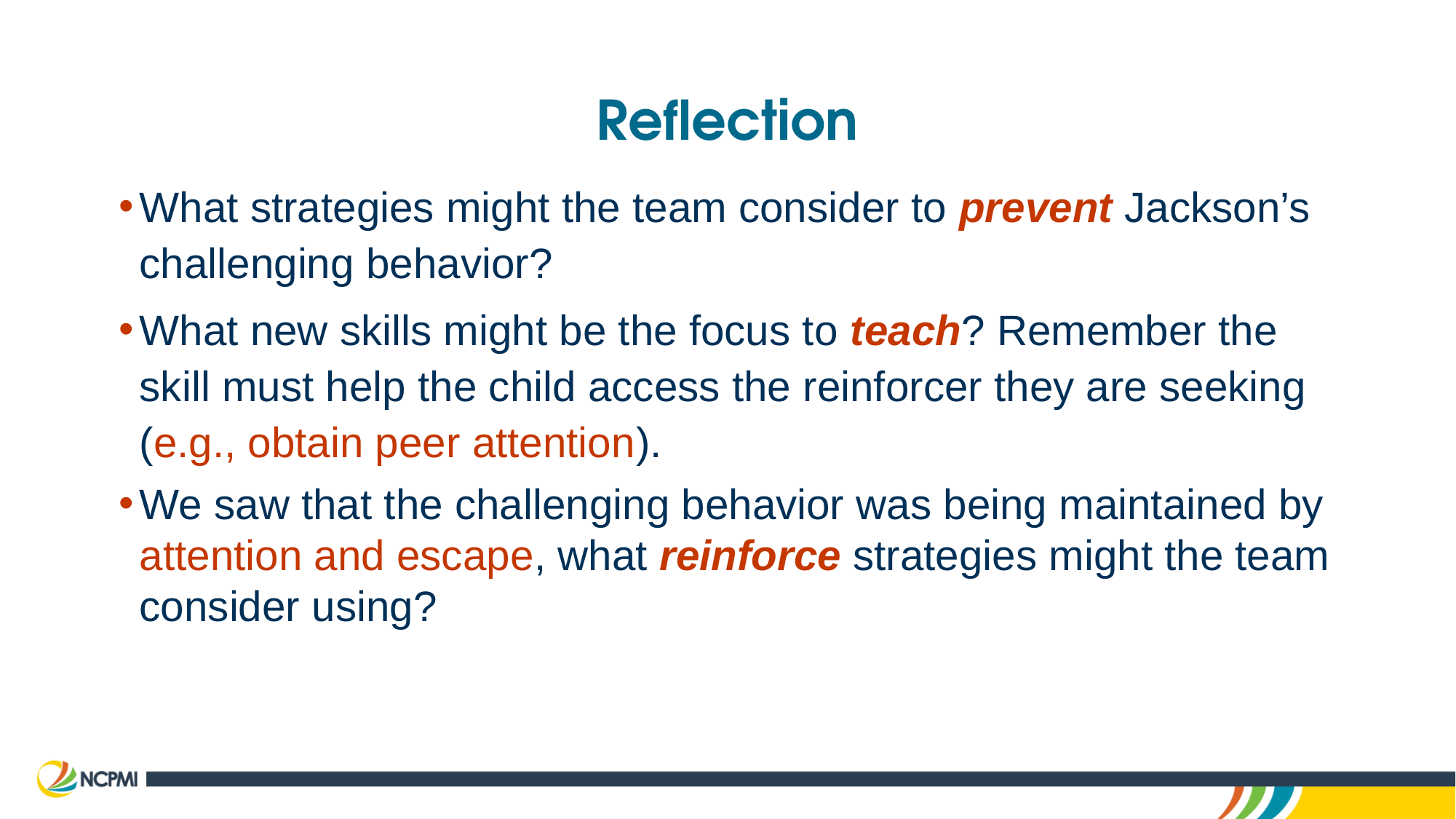

# Reflection
What strategies might the team consider to prevent Jackson’s challenging behavior?
What new skills might be the focus to teach? Remember the skill must help the child access the reinforcer they are seeking (e.g., obtain peer attention).
We saw that the challenging behavior was being maintained by attention and escape, what reinforce strategies might the team consider using?